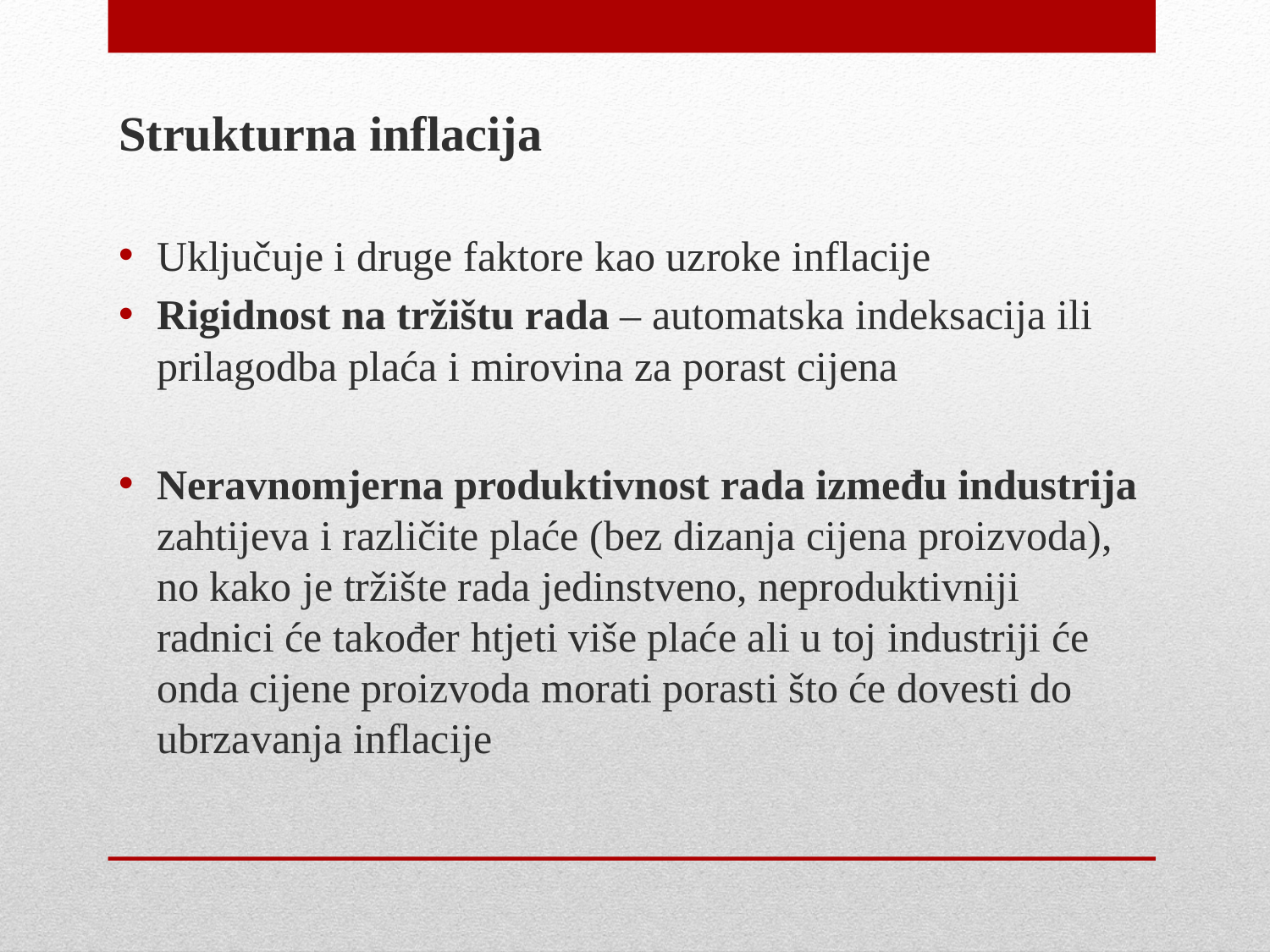

Strukturna inflacija

Uključuje i druge faktore kao uzroke inflacije
Rigidnost na tržištu rada – automatska indeksacija ili prilagodba plaća i mirovina za porast cijena

Neravnomjerna produktivnost rada između industrija zahtijeva i različite plaće (bez dizanja cijena proizvoda), no kako je tržište rada jedinstveno, neproduktivniji radnici će također htjeti više plaće ali u toj industriji će onda cijene proizvoda morati porasti što će dovesti do ubrzavanja inflacije